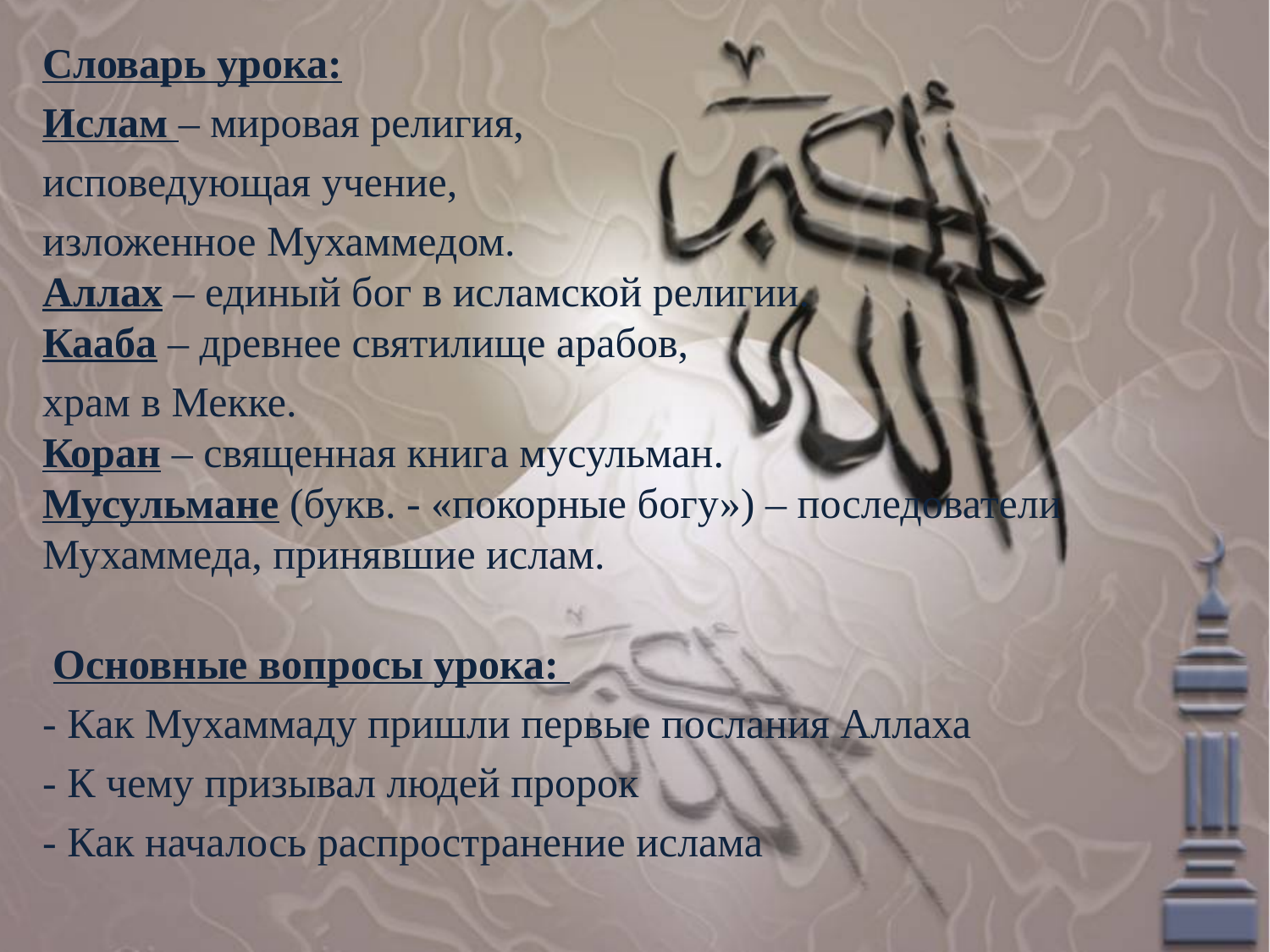

Словарь урока:
Ислам – мировая религия,
исповедующая учение,
изложенное Мухаммедом.
Аллах – единый бог в исламской религии.
Кааба – древнее святилище арабов,
храм в Мекке.
Коран – священная книга мусульман.
Мусульмане (букв. - «покорные богу») – последователи Мухаммеда, принявшие ислам.
 Основные вопросы урока:
- Как Мухаммаду пришли первые послания Аллаха
- К чему призывал людей пророк
- Как началось распространение ислама